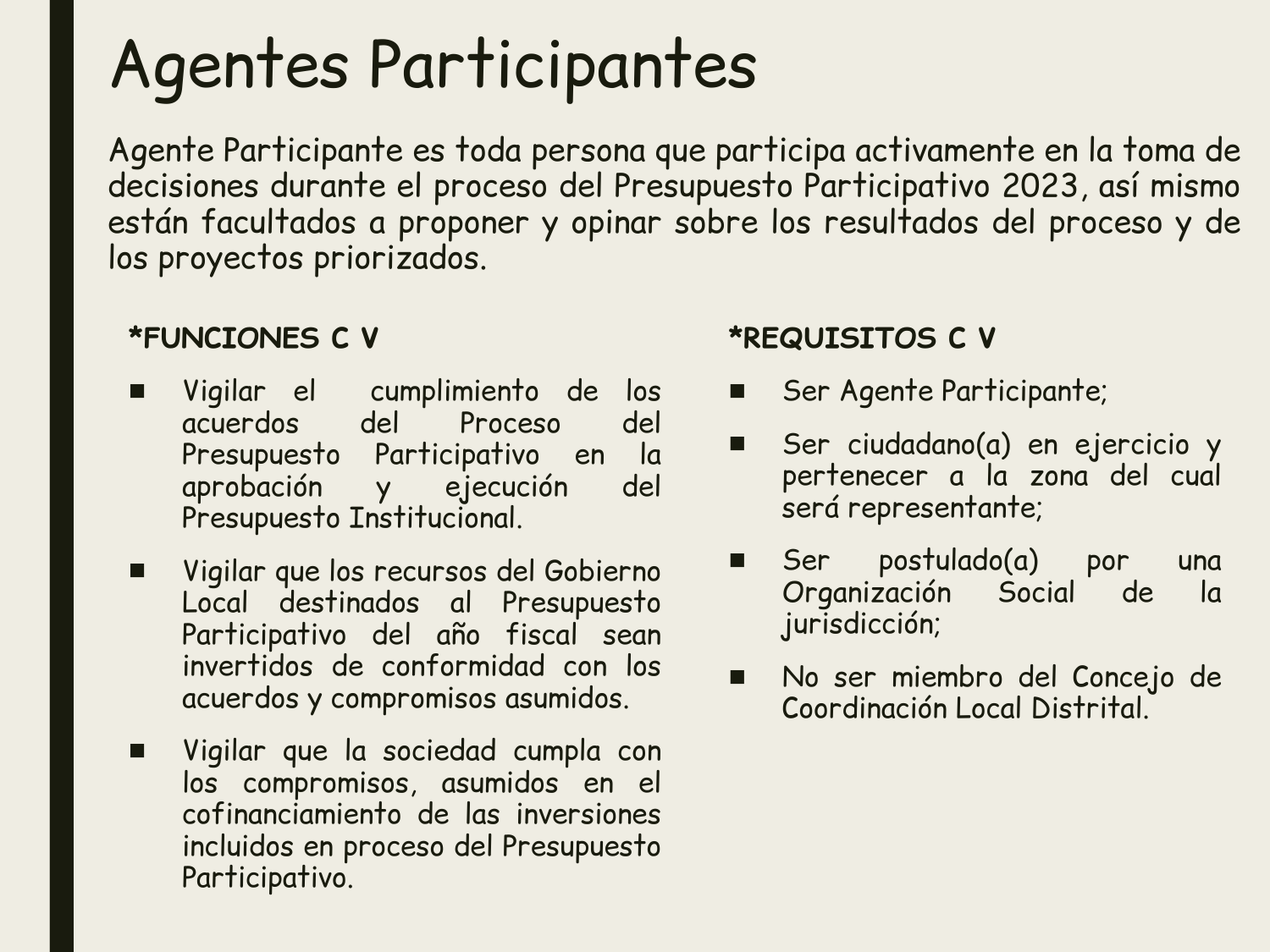

# Agentes Participantes
Agente Participante es toda persona que participa activamente en la toma de decisiones durante el proceso del Presupuesto Participativo 2023, así mismo están facultados a proponer y opinar sobre los resultados del proceso y de los proyectos priorizados.
*FUNCIONES C V
Vigilar el  cumplimiento de los acuerdos del Proceso del Presupuesto Participativo en la aprobación y ejecución del Presupuesto Institucional.
Vigilar que los recursos del Gobierno Local destinados al Presupuesto Participativo del año fiscal sean invertidos de conformidad con los acuerdos y compromisos asumidos.
Vigilar que la sociedad cumpla con los compromisos, asumidos en el cofinanciamiento de las inversiones incluidos en proceso del Presupuesto Participativo.
*REQUISITOS C V
Ser Agente Participante;
Ser ciudadano(a) en ejercicio y pertenecer a la zona del cual será representante;
Ser postulado(a) por una Organización Social de la jurisdicción;
No ser miembro del Concejo de Coordinación Local Distrital.